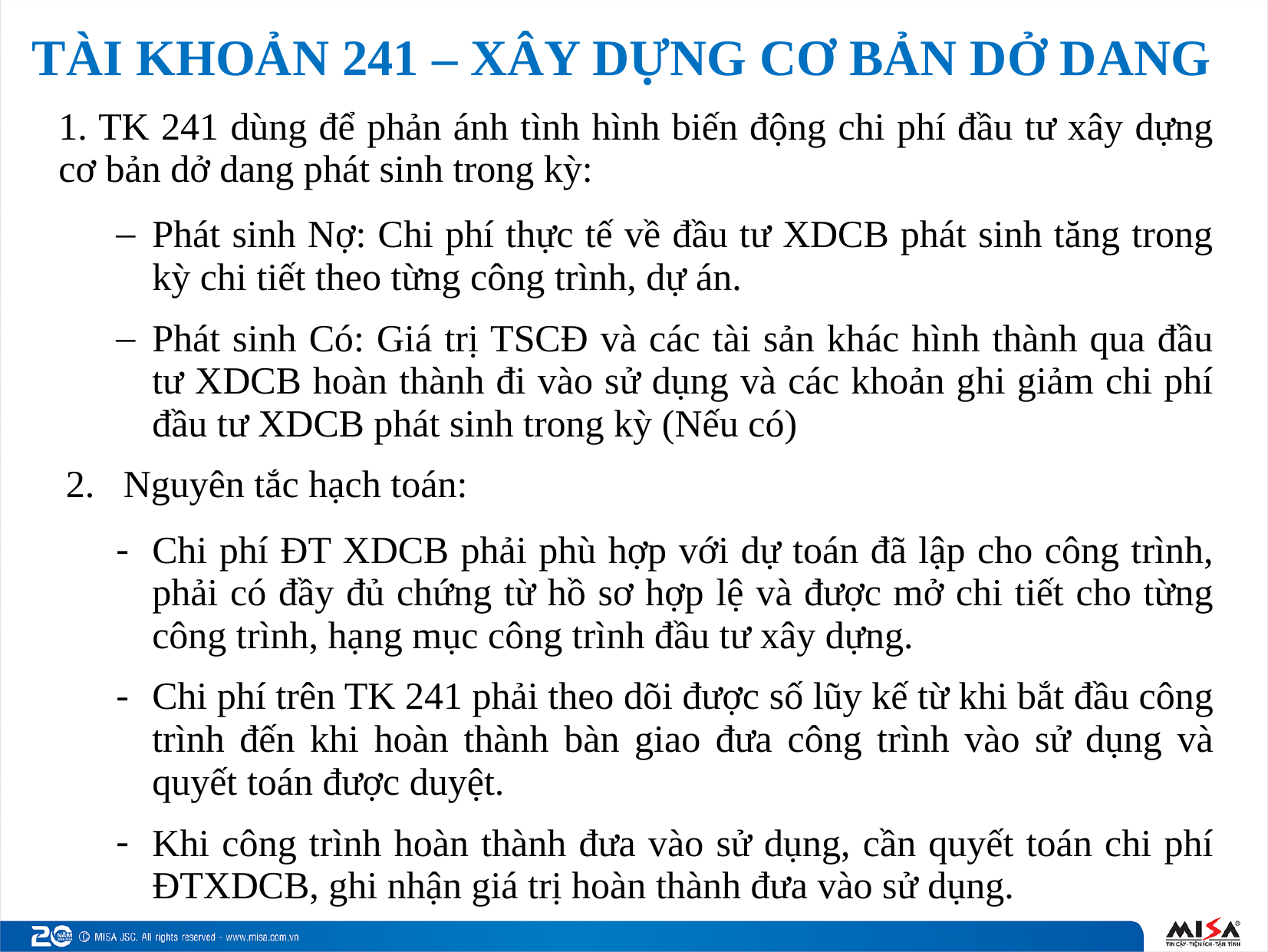

# TÀI KHOẢN 241 – XÂY DỰNG CƠ BẢN DỞ DANG
1. TK 241 dùng để phản ánh tình hình biến động chi phí đầu tư xây dựng cơ bản dở dang phát sinh trong kỳ:
Phát sinh Nợ: Chi phí thực tế về đầu tư XDCB phát sinh tăng trong kỳ chi tiết theo từng công trình, dự án.
Phát sinh Có: Giá trị TSCĐ và các tài sản khác hình thành qua đầu tư XDCB hoàn thành đi vào sử dụng và các khoản ghi giảm chi phí đầu tư XDCB phát sinh trong kỳ (Nếu có)
Nguyên tắc hạch toán:
Chi phí ĐT XDCB phải phù hợp với dự toán đã lập cho công trình, phải có đầy đủ chứng từ hồ sơ hợp lệ và được mở chi tiết cho từng công trình, hạng mục công trình đầu tư xây dựng.
Chi phí trên TK 241 phải theo dõi được số lũy kế từ khi bắt đầu công trình đến khi hoàn thành bàn giao đưa công trình vào sử dụng và quyết toán được duyệt.
Khi công trình hoàn thành đưa vào sử dụng, cần quyết toán chi phí ĐTXDCB, ghi nhận giá trị hoàn thành đưa vào sử dụng.